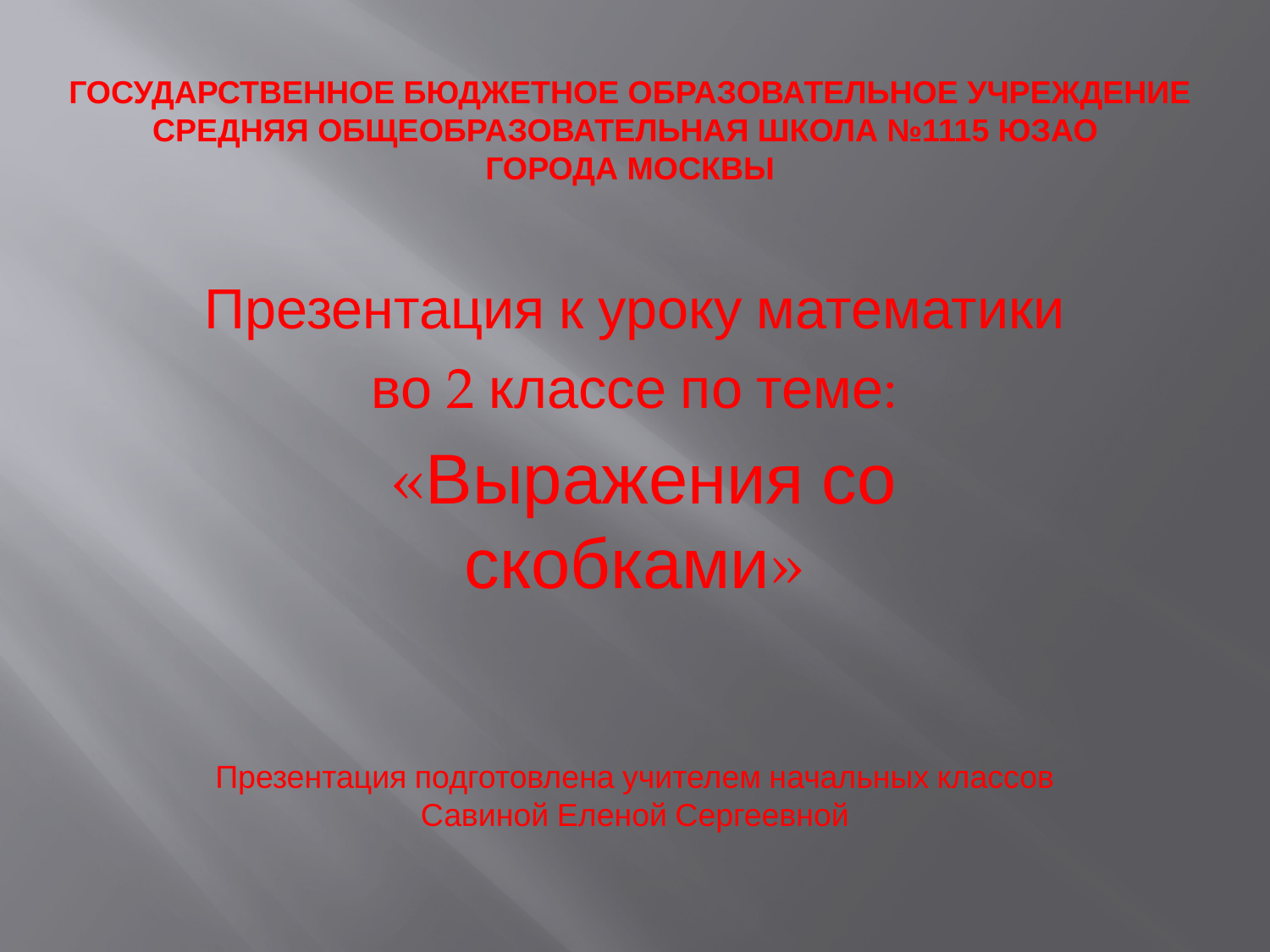

# Государственное бюджетное образовательное учреждение средняя общеобразовательная школа №1115 ЮЗАО ГОРОДА Москвы
Презентация к уроку математики
во 2 классе по теме:
 «Выражения со скобками»

Презентация подготовлена учителем начальных классов Савиной Еленой Сергеевной